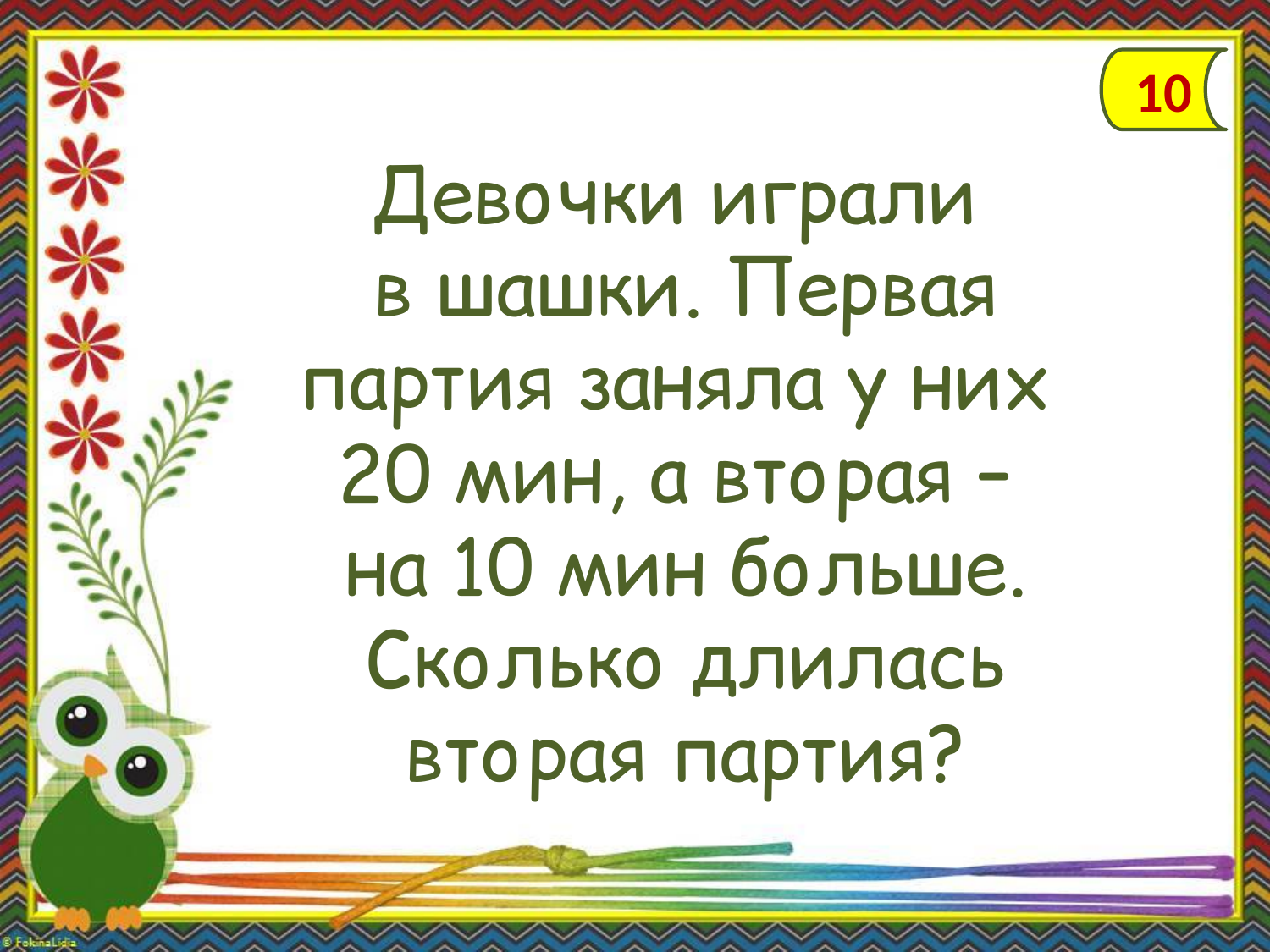

10
Девочки играли
в шашки. Первая партия заняла у них
20 мин, а вторая –
на 10 мин больше. Сколько длилась вторая партия?